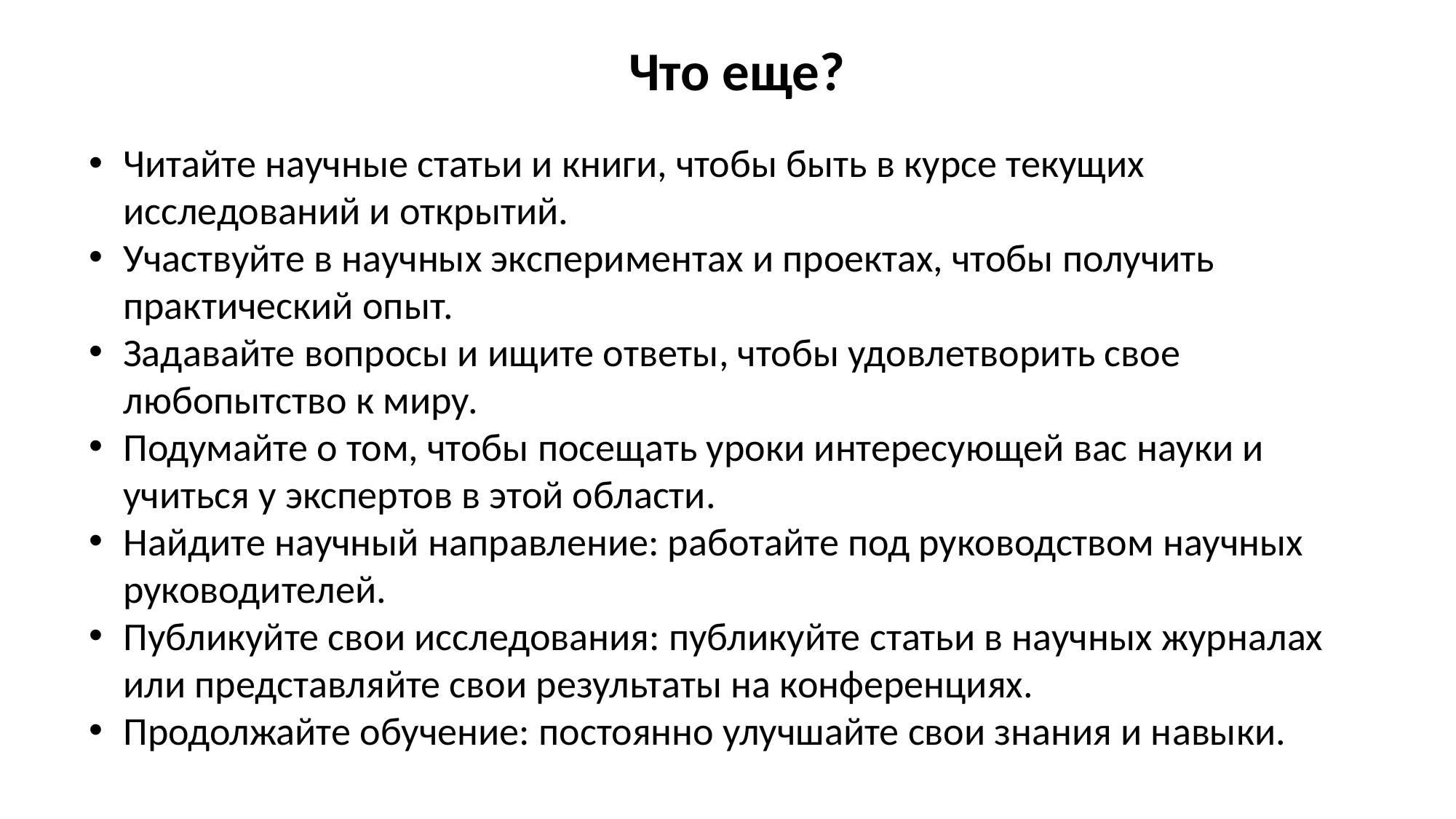

Что еще?

Читайте научные статьи и книги, чтобы быть в курсе текущих исследований и открытий.
Участвуйте в научных экспериментах и проектах, чтобы получить практический опыт.
Задавайте вопросы и ищите ответы, чтобы удовлетворить свое любопытство к миру.
Подумайте о том, чтобы посещать уроки интересующей вас науки и учиться у экспертов в этой области.
Найдите научный направление: работайте под руководством научных руководителей.
Публикуйте свои исследования: публикуйте статьи в научных журналах или представляйте свои результаты на конференциях.
Продолжайте обучение: постоянно улучшайте свои знания и навыки.